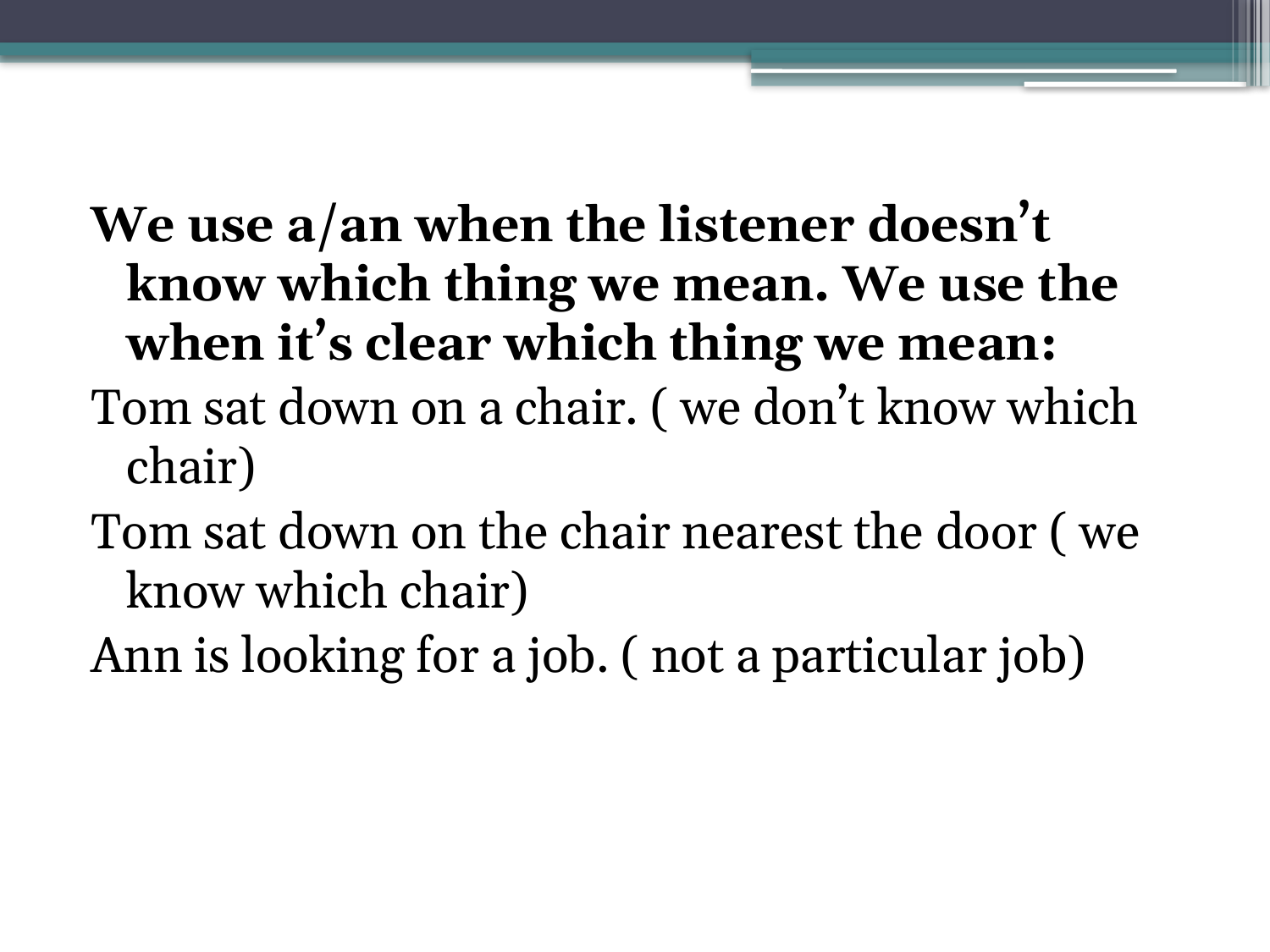

We use a/an when the listener doesn’t know which thing we mean. We use the when it’s clear which thing we mean:
Tom sat down on a chair. ( we don’t know which chair)
Tom sat down on the chair nearest the door ( we know which chair)
Ann is looking for a job. ( not a particular job)